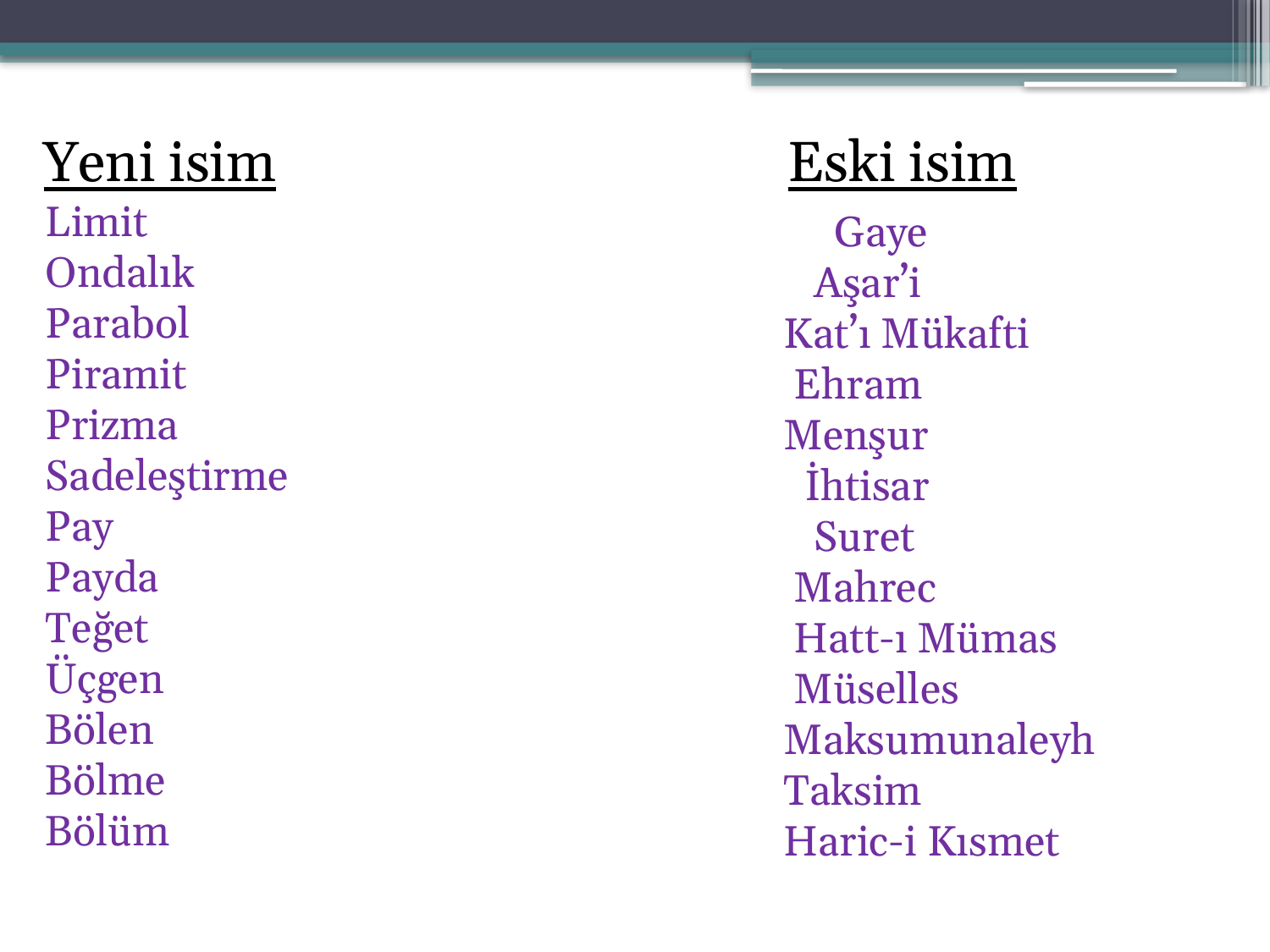

Yeni isim
Eski isim
Limit
Ondalık
Parabol
Piramit
Prizma
Sadeleştirme
Pay
Payda
Teğet
Üçgen
Bölen
Bölme
Bölüm
                                                                              Gaye
                                                                            Aşar’i
                                                                         Kat’ı Mükafti
                                                                          Ehram
                                                                         Menşur
                                                                           İhtisar
                                                                            Suret
                                                                          Mahrec
                                                                          Hatt-ı Mümas
                                                                          Müselles
                                                                         Maksumunaleyh
                                                                         Taksim
                                                                         Haric-i Kısmet